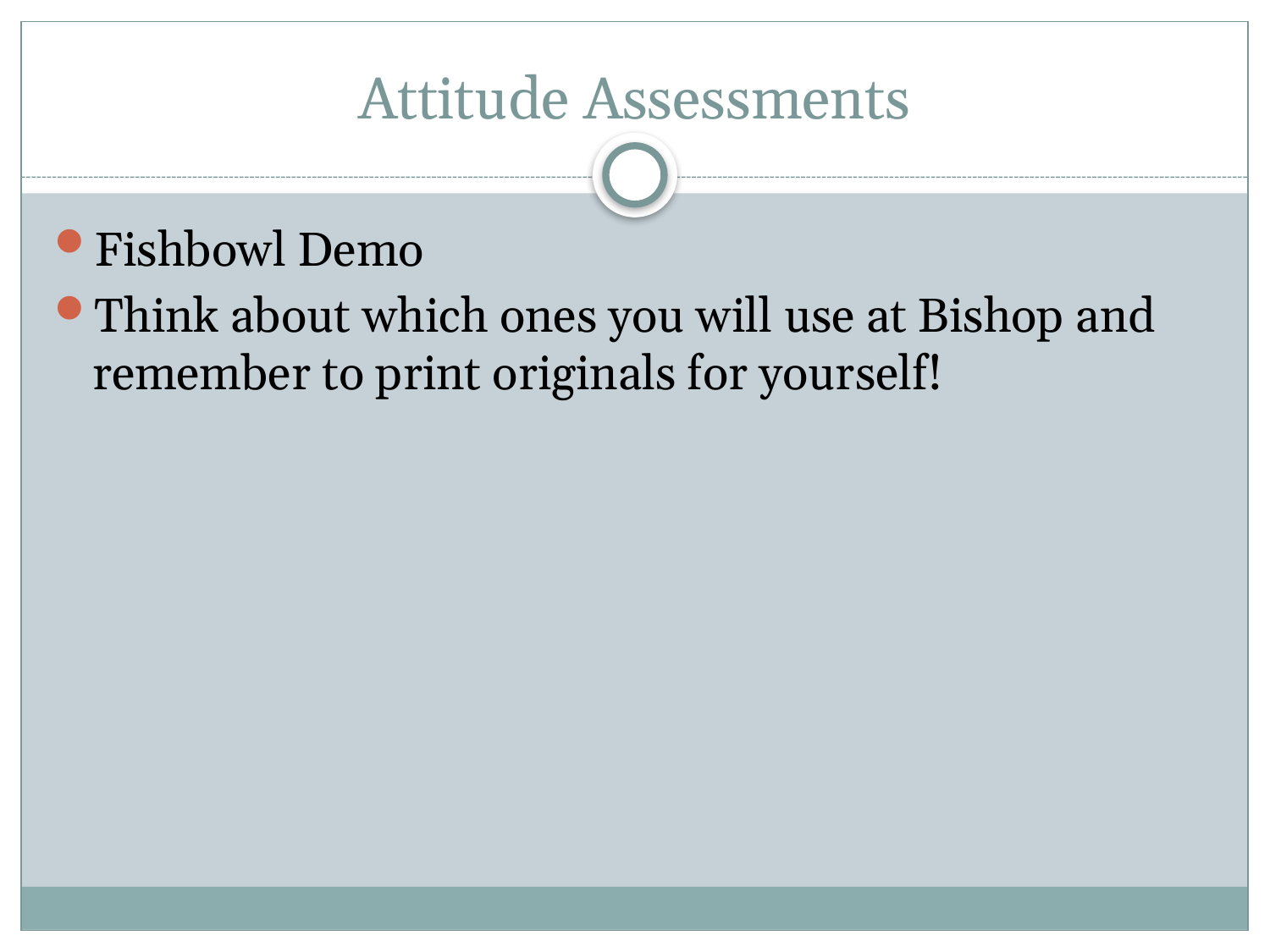

# Attitude Assessments
Fishbowl Demo
Think about which ones you will use at Bishop and remember to print originals for yourself!